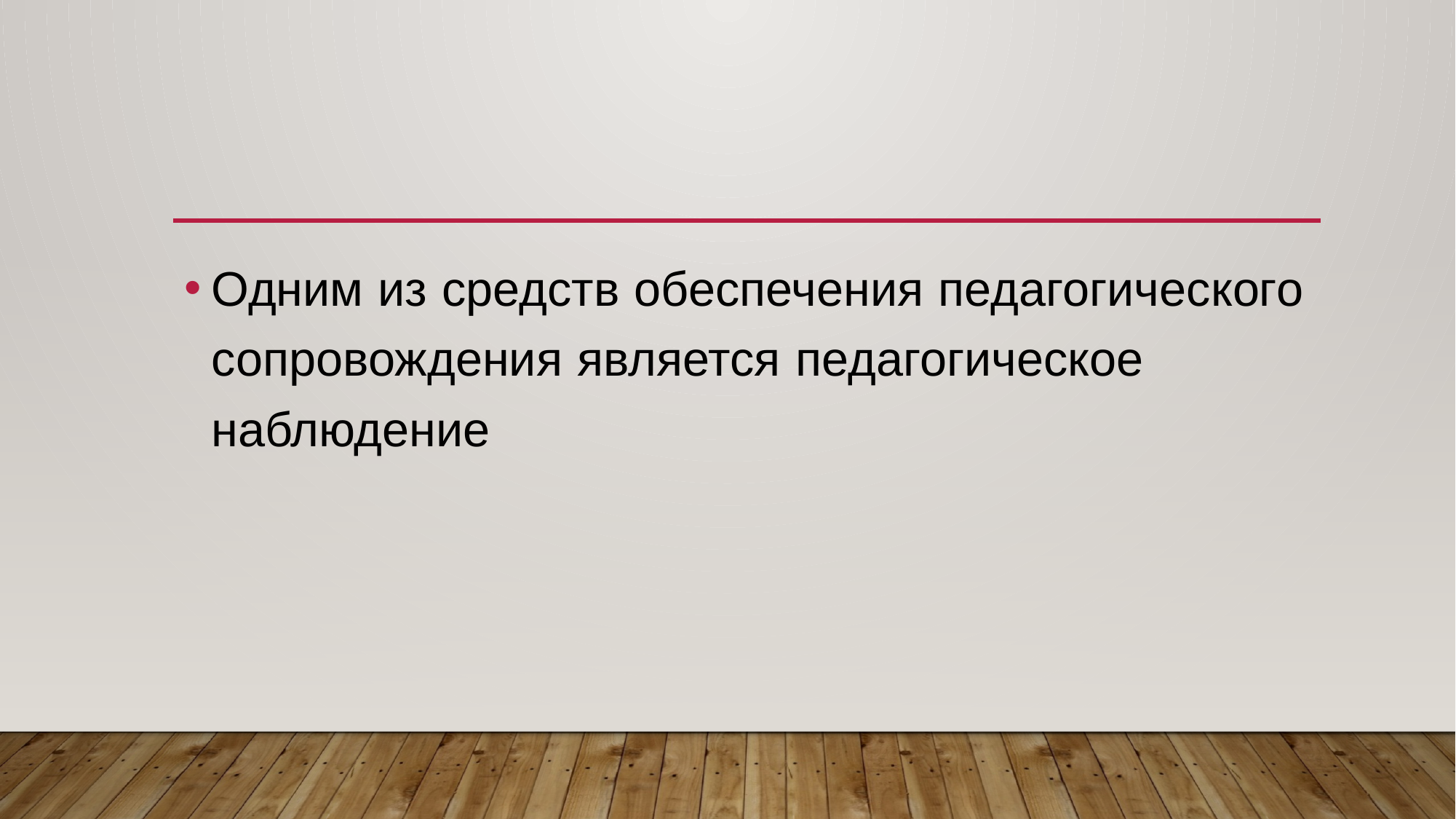

Одним из средств обеспечения педагогического сопровождения является педагогическое наблюдение